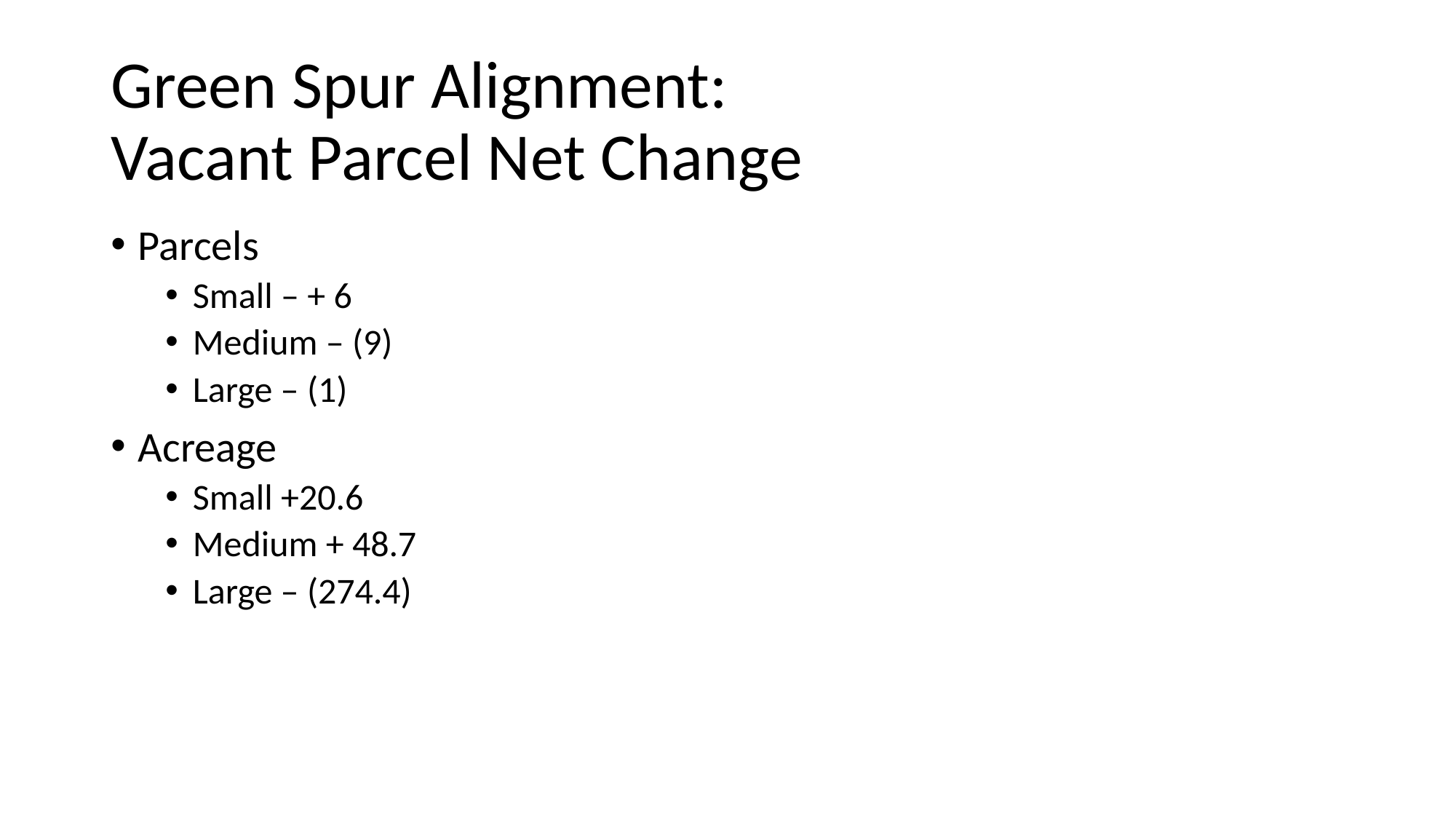

# Green Spur Alignment: Vacant Parcel Net Change
Parcels
Small – + 6
Medium – (9)
Large – (1)
Acreage
Small +20.6
Medium + 48.7
Large – (274.4)